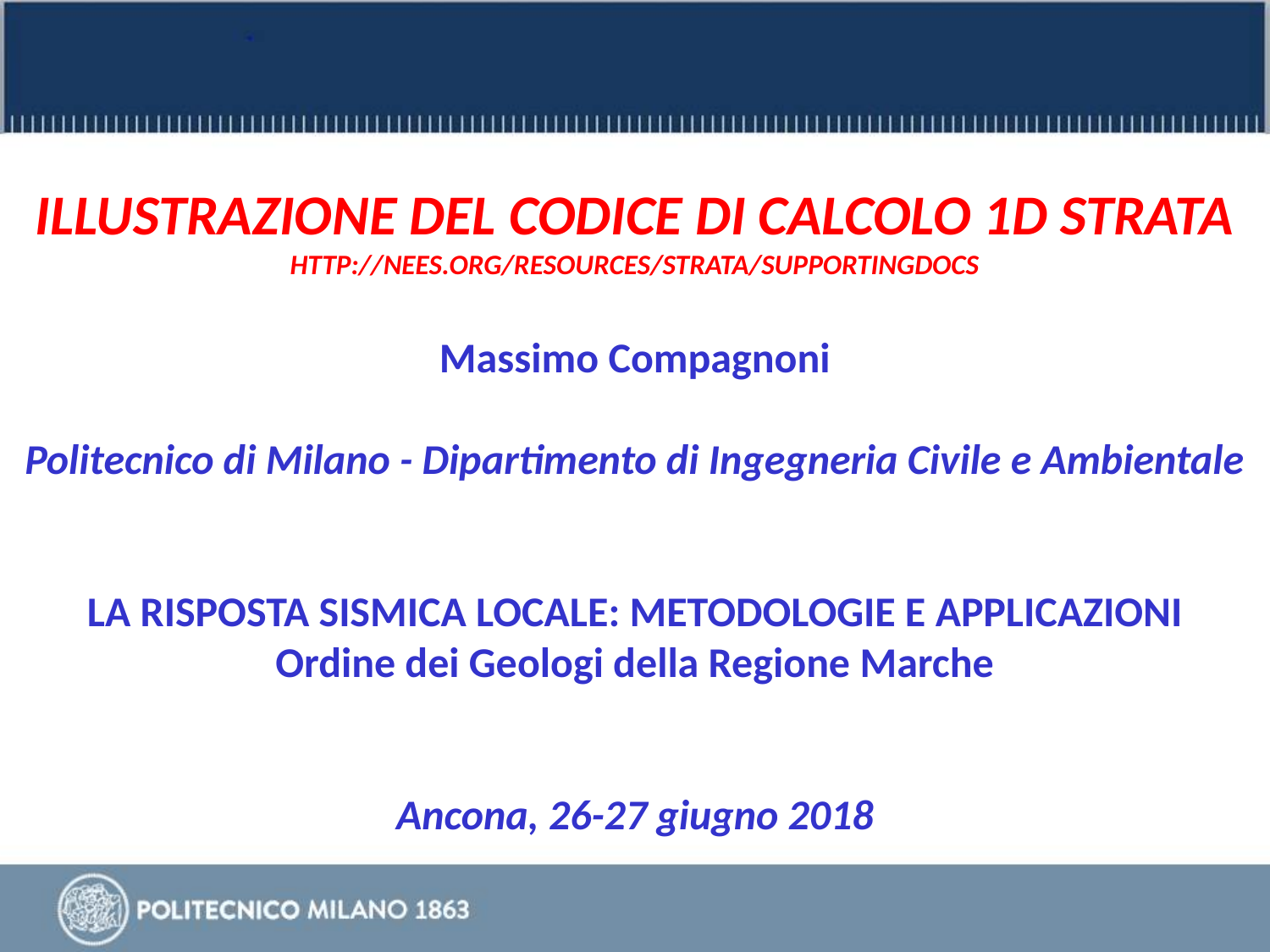

ILLUSTRAZIONE DEL CODICE DI CALCOLO 1D STRATA
HTTP://NEES.ORG/RESOURCES/STRATA/SUPPORTINGDOCS

Massimo Compagnoni

Politecnico di Milano - Dipartimento di Ingegneria Civile e Ambientale

LA RISPOSTA SISMICA LOCALE: METODOLOGIE E APPLICAZIONI
Ordine dei Geologi della Regione Marche

Ancona, 26-27 giugno 2018